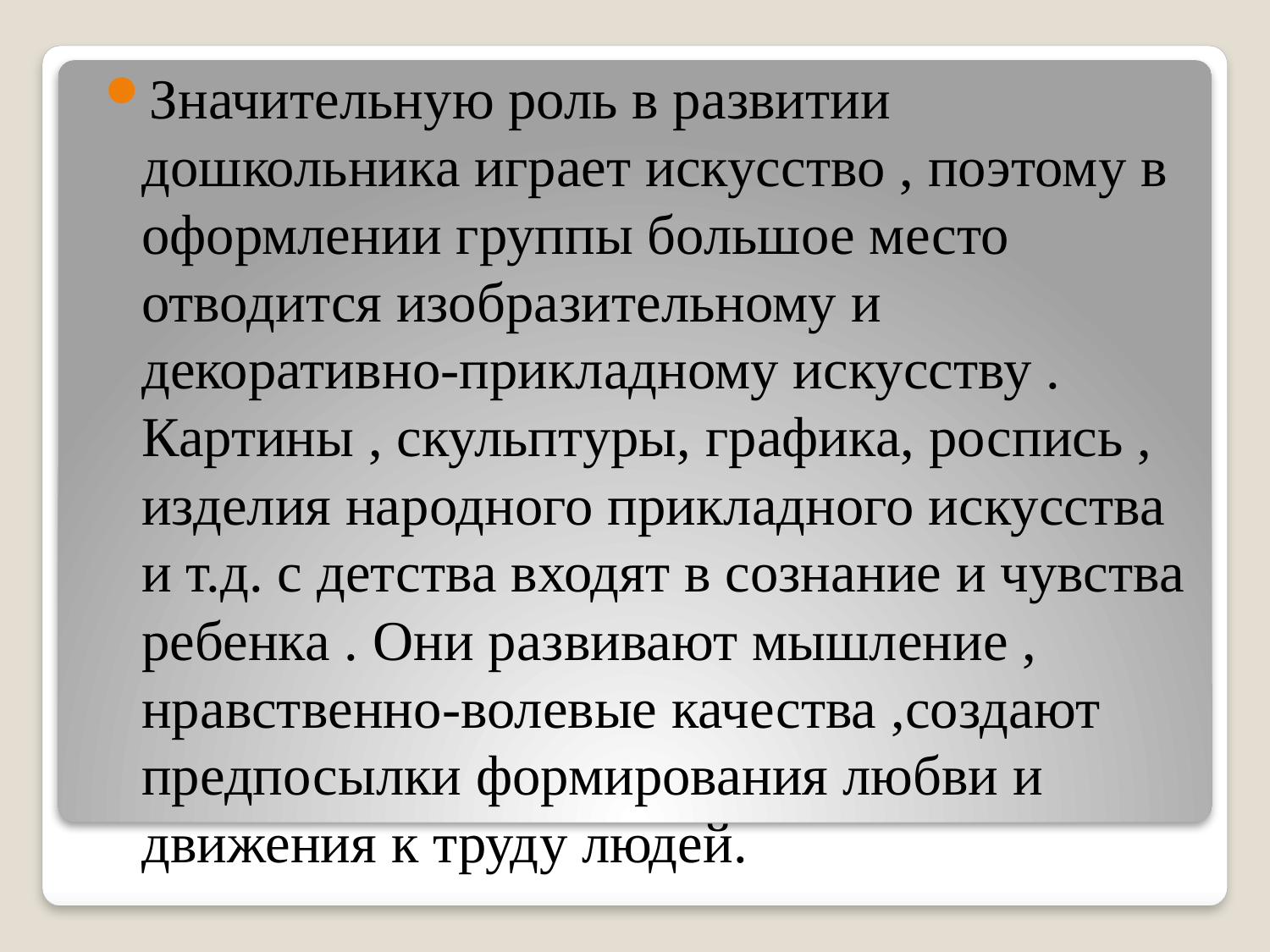

Значительную роль в развитии дошкольника играет искусство , поэтому в оформлении группы большое место отводится изобразительному и декоративно-прикладному искусству . Картины , скульптуры, графика, роспись , изделия народного прикладного искусства и т.д. с детства входят в сознание и чувства ребенка . Они развивают мышление , нравственно-волевые качества ,создают предпосылки формирования любви и движения к труду людей.